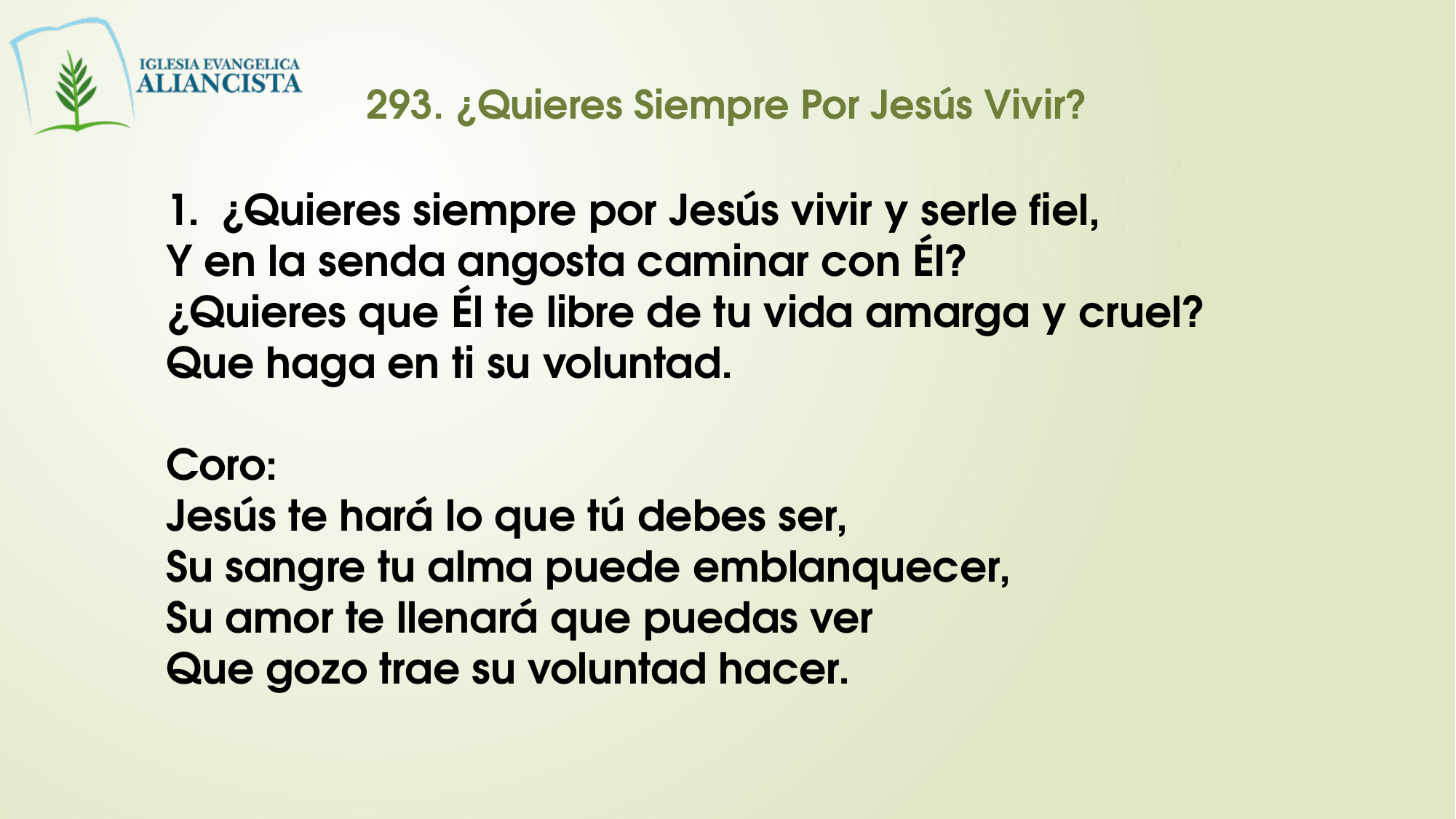

293. ¿Quieres Siempre Por Jesús Vivir?
¿Quieres siempre por Jesús vivir y serle fiel,
Y en la senda angosta caminar con Él?
¿Quieres que Él te libre de tu vida amarga y cruel?
Que haga en ti su voluntad.

Coro:
Jesús te hará lo que tú debes ser,
Su sangre tu alma puede emblanquecer,
Su amor te llenará que puedas ver
Que gozo trae su voluntad hacer.